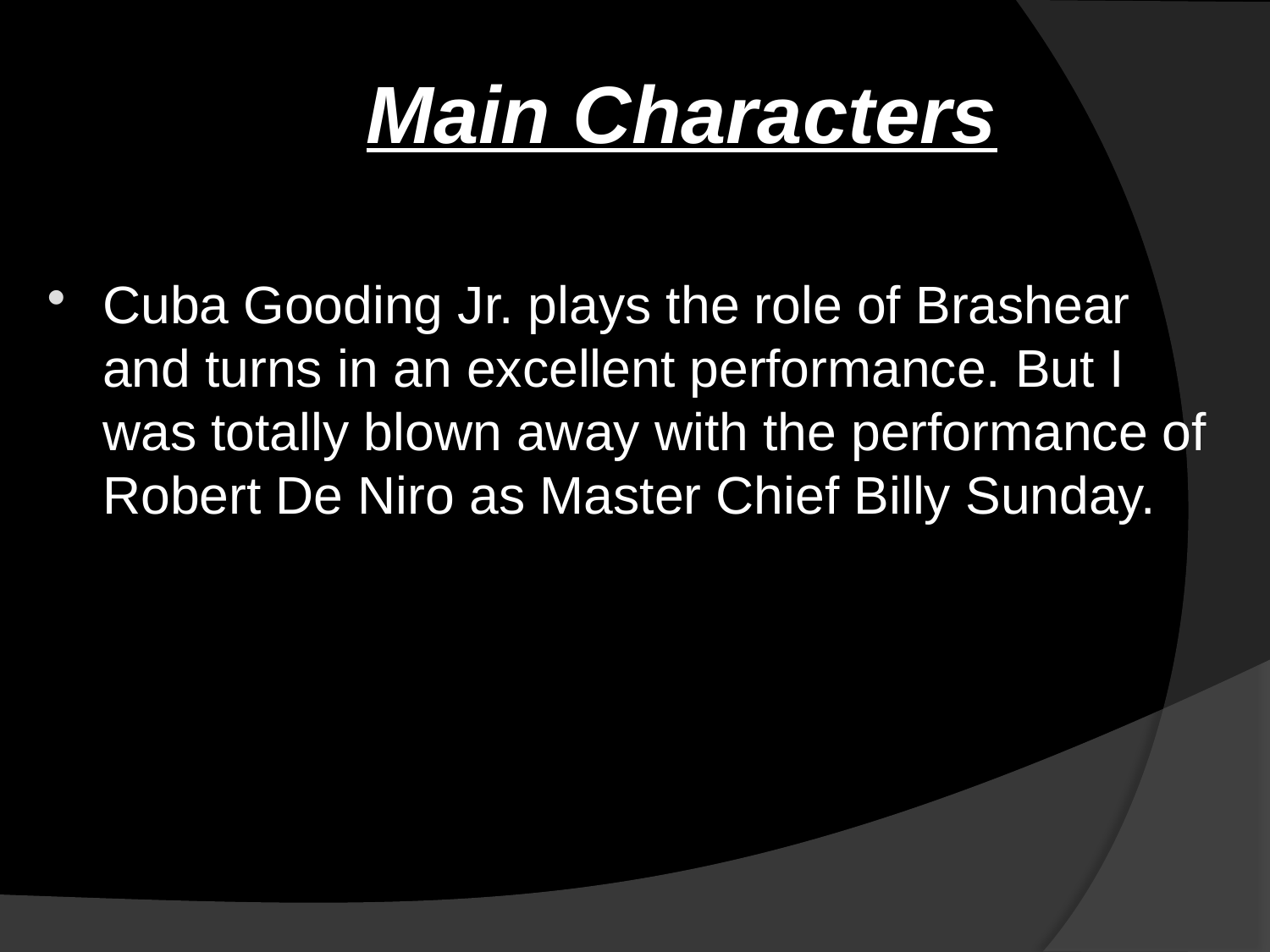

# Main Characters
Cuba Gooding Jr. plays the role of Brashear and turns in an excellent performance. But I was totally blown away with the performance of Robert De Niro as Master Chief Billy Sunday.